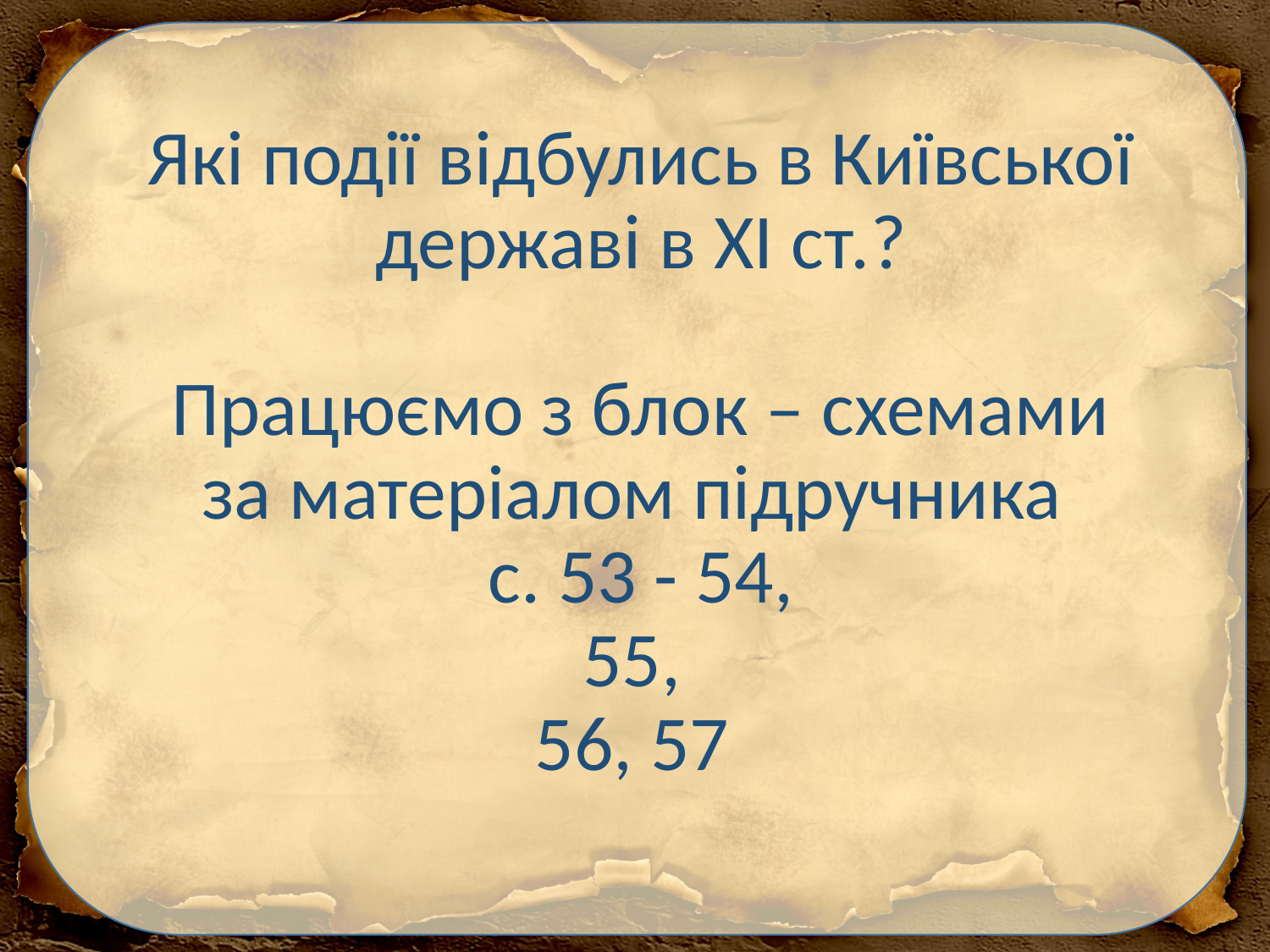

# Які події відбулись в Київської державі в XI ст.? Працюємо з блок – схемами за матеріалом підручника с. 53 - 54, 55, 56, 57